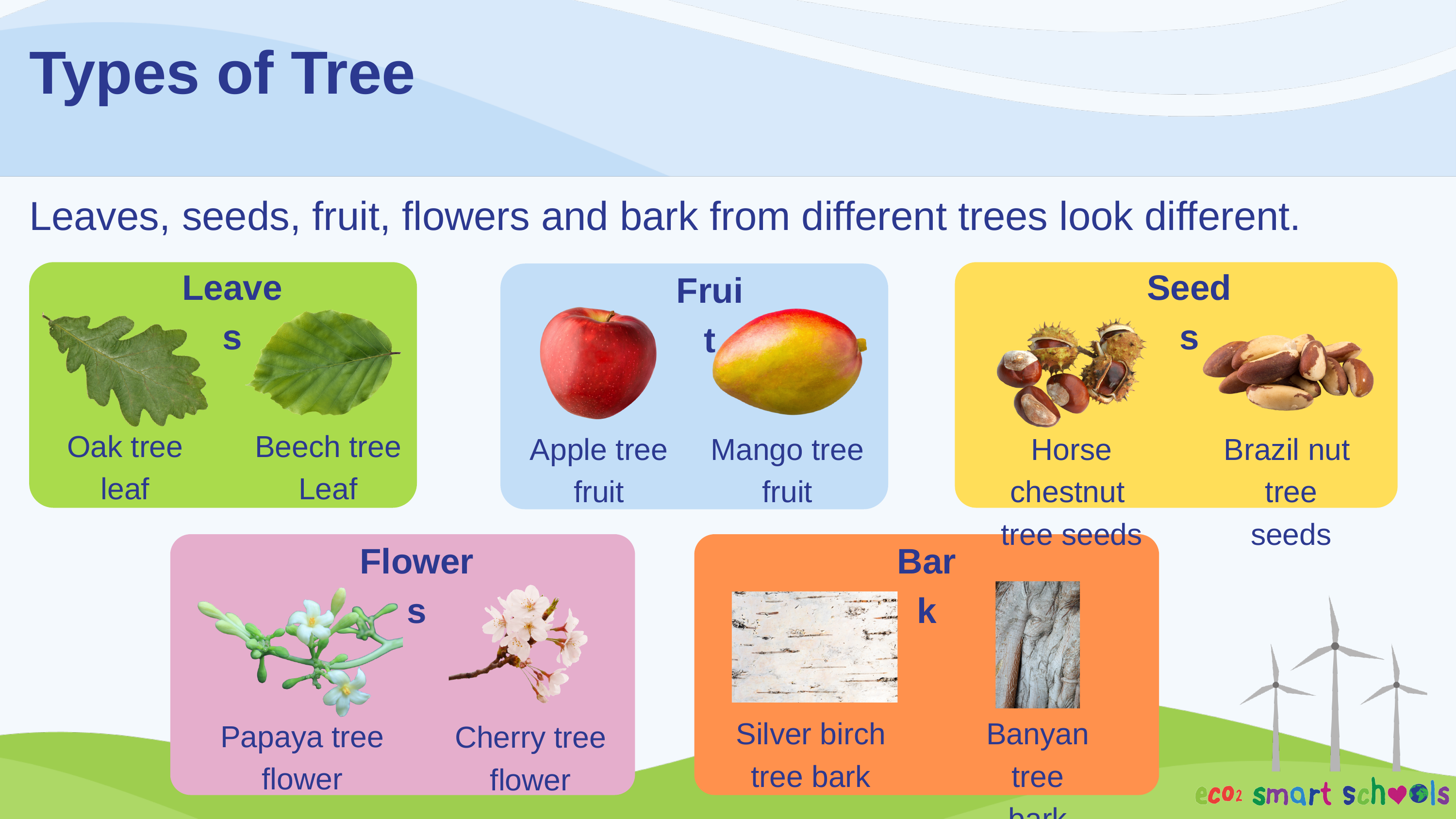

Types of Tree
Leaves, seeds, fruit, flowers and bark from different trees look different.
Leaves
Seeds
Fruit

Oak tree
leaf
Beech tree
Leaf
Apple tree
fruit
Mango tree
fruit
Horse chestnut
tree seeds
Brazil nut
tree seeds
Flowers
Bark

Silver birch
tree bark
Banyan tree
bark
Papaya tree
flower
Cherry tree
flower